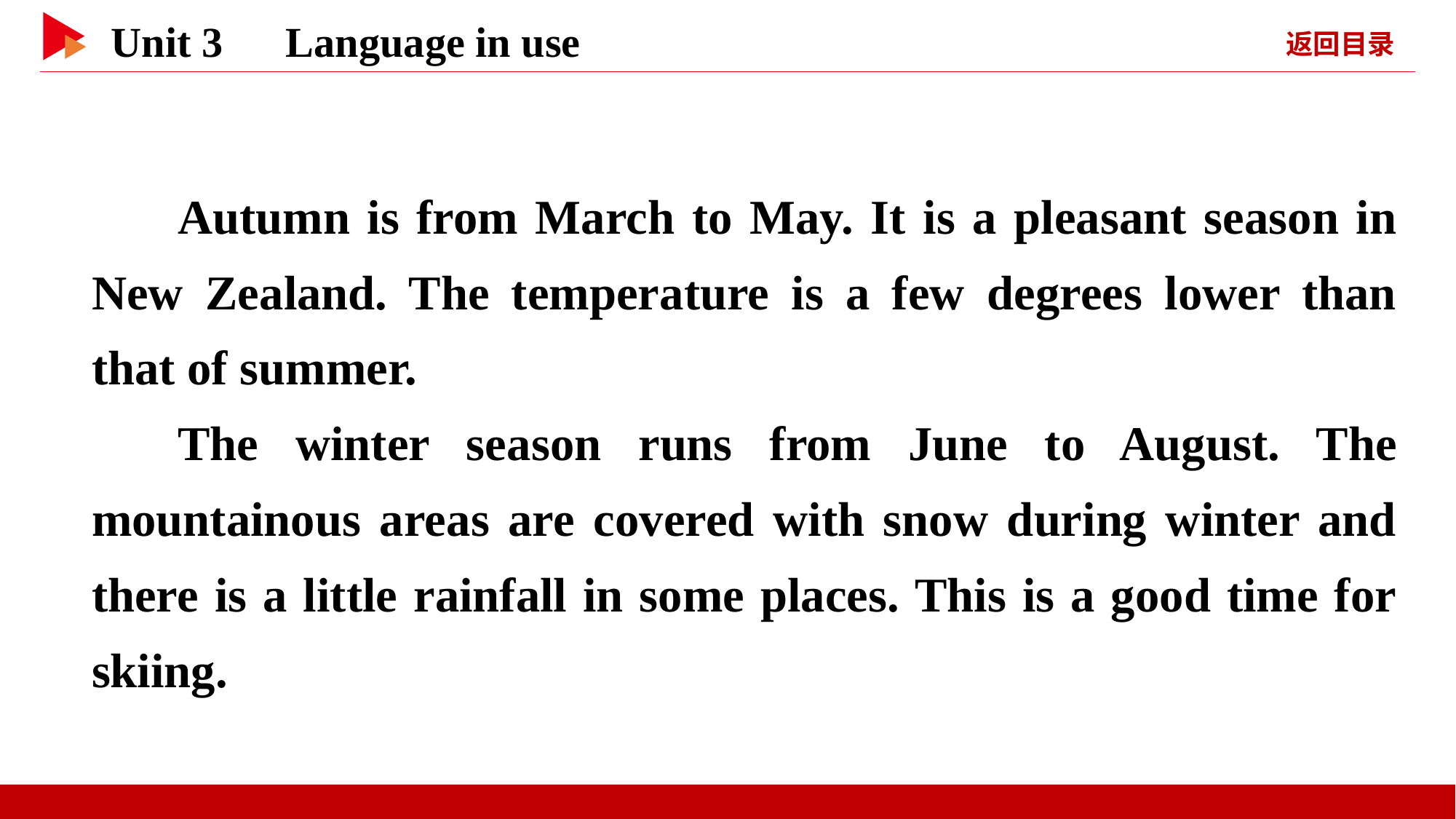

Autumn is from March to May. It is a pleasant season in New Zealand. The temperature is a few degrees lower than that of summer.
The winter season runs from June to August. The mountainous areas are covered with snow during winter and there is a little rainfall in some places. This is a good time for skiing.